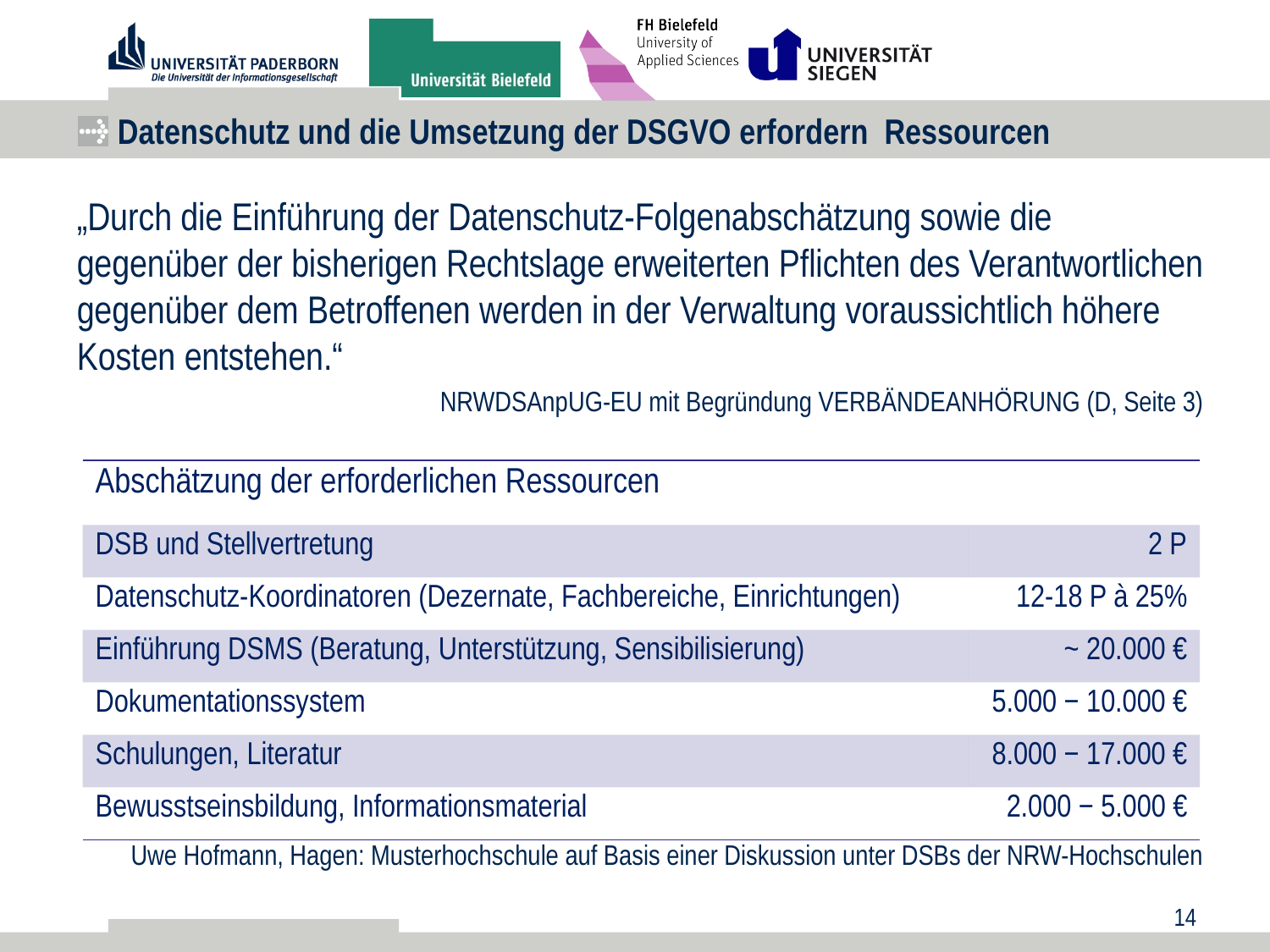

# Datenschutz und die Umsetzung der DSGVO erfordern  Ressourcen
„Durch die Einführung der Datenschutz-Folgenabschätzung sowie die gegenüber der bisherigen Rechtslage erweiterten Pflichten des Verantwortlichen gegenüber dem Betroffenen werden in der Verwaltung voraussichtlich höhere Kosten entstehen.“
NRWDSAnpUG-EU mit Begründung VERBÄNDEANHÖRUNG (D, Seite 3)

Uwe Hofmann, Hagen: Musterhochschule auf Basis einer Diskussion unter DSBs der NRW-Hochschulen
| Abschätzung der erforderlichen Ressourcen |  |
| --- | --- |
| DSB und Stellvertretung | 2 P |
| Datenschutz-Koordinatoren (Dezernate, Fachbereiche, Einrichtungen) | 12-18 P à 25% |
| Einführung DSMS (Beratung, Unterstützung, Sensibilisierung) | ~ 20.000 € |
| Dokumentationssystem | 5.000 − 10.000 € |
| Schulungen, Literatur | 8.000 − 17.000 € |
| Bewusstseinsbildung, Informationsmaterial | 2.000 − 5.000 € |
14